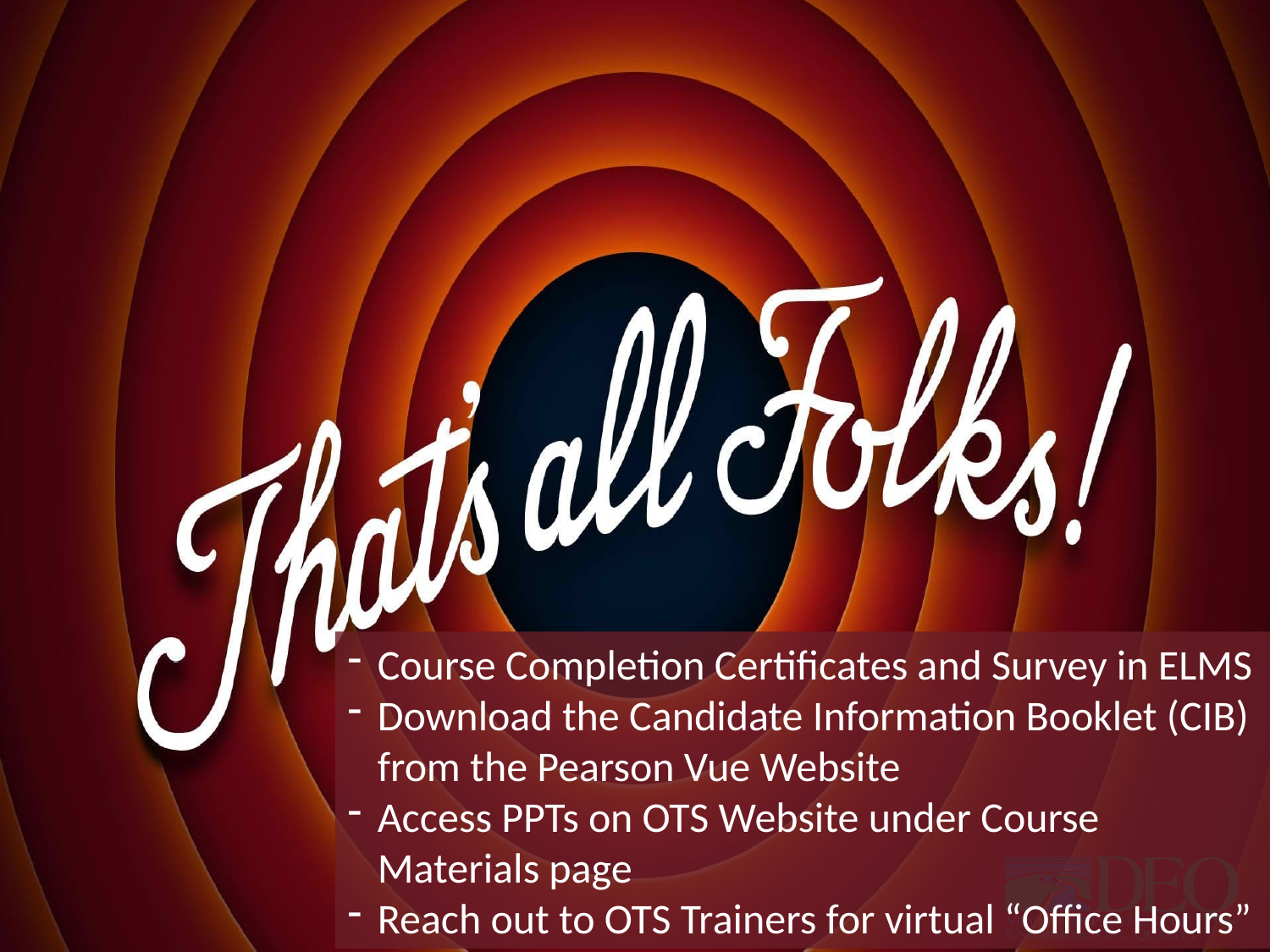

Course Completion Certificates and Survey in ELMS
Download the Candidate Information Booklet (CIB) from the Pearson Vue Website
Access PPTs on OTS Website under Course Materials page
Reach out to OTS Trainers for virtual “Office Hours”